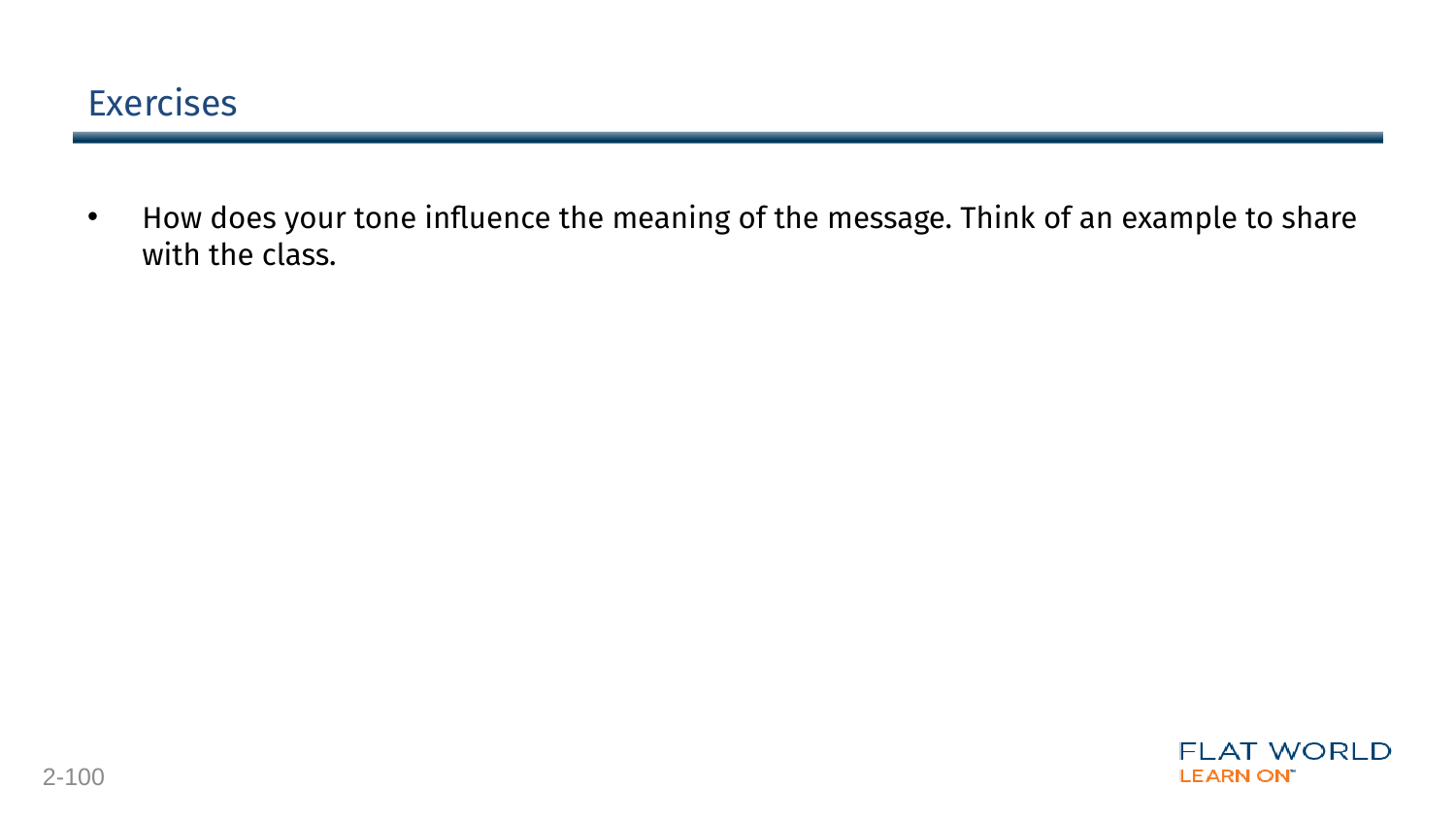

# Exercises
How does your tone influence the meaning of the message. Think of an example to share with the class.
2-100